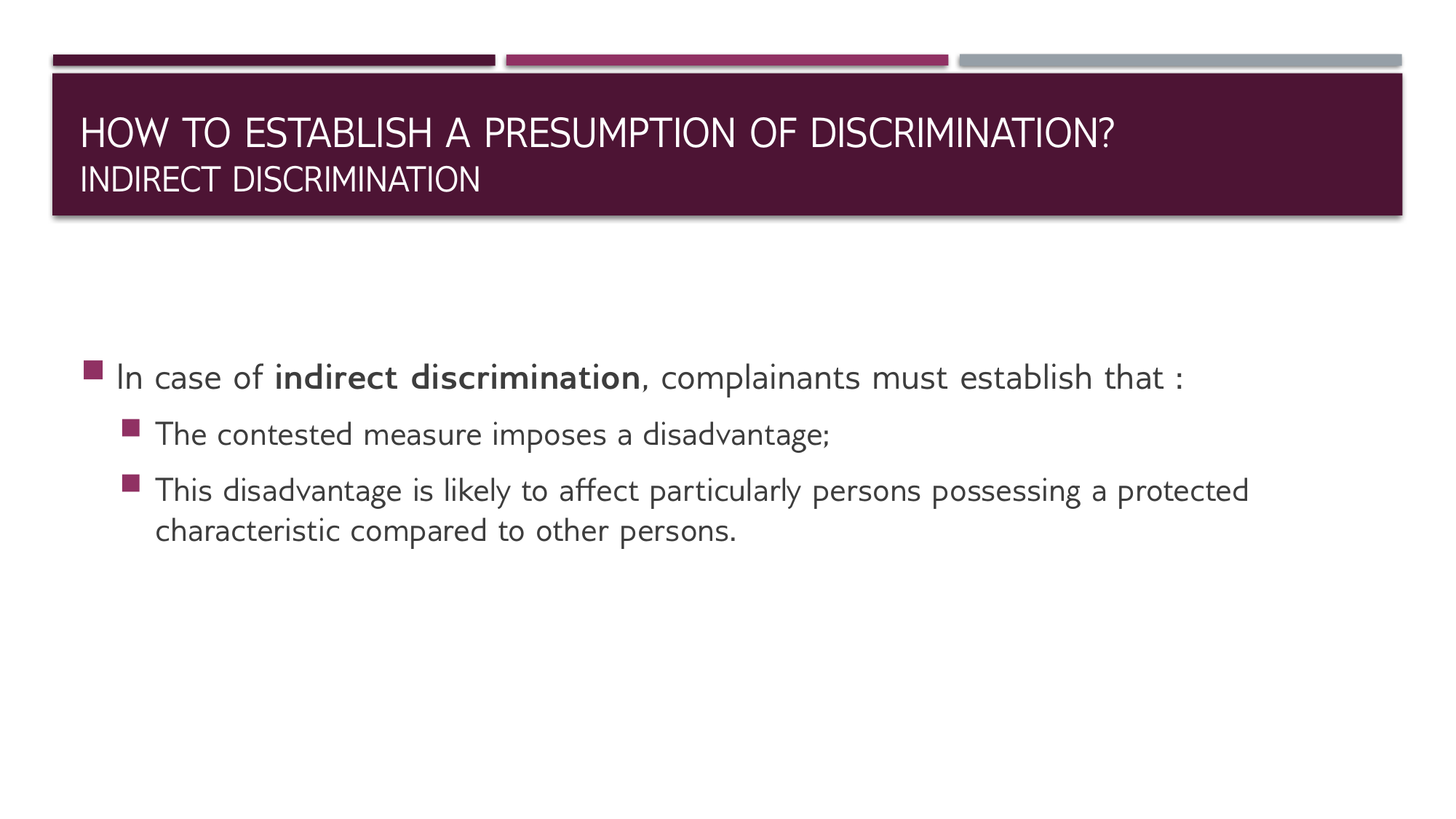

# How to establish a presumption of discrimination? inDirect discrimination
In case of indirect discrimination, complainants must establish that :
The contested measure imposes a disadvantage;
This disadvantage is likely to affect particularly persons possessing a protected characteristic compared to other persons.